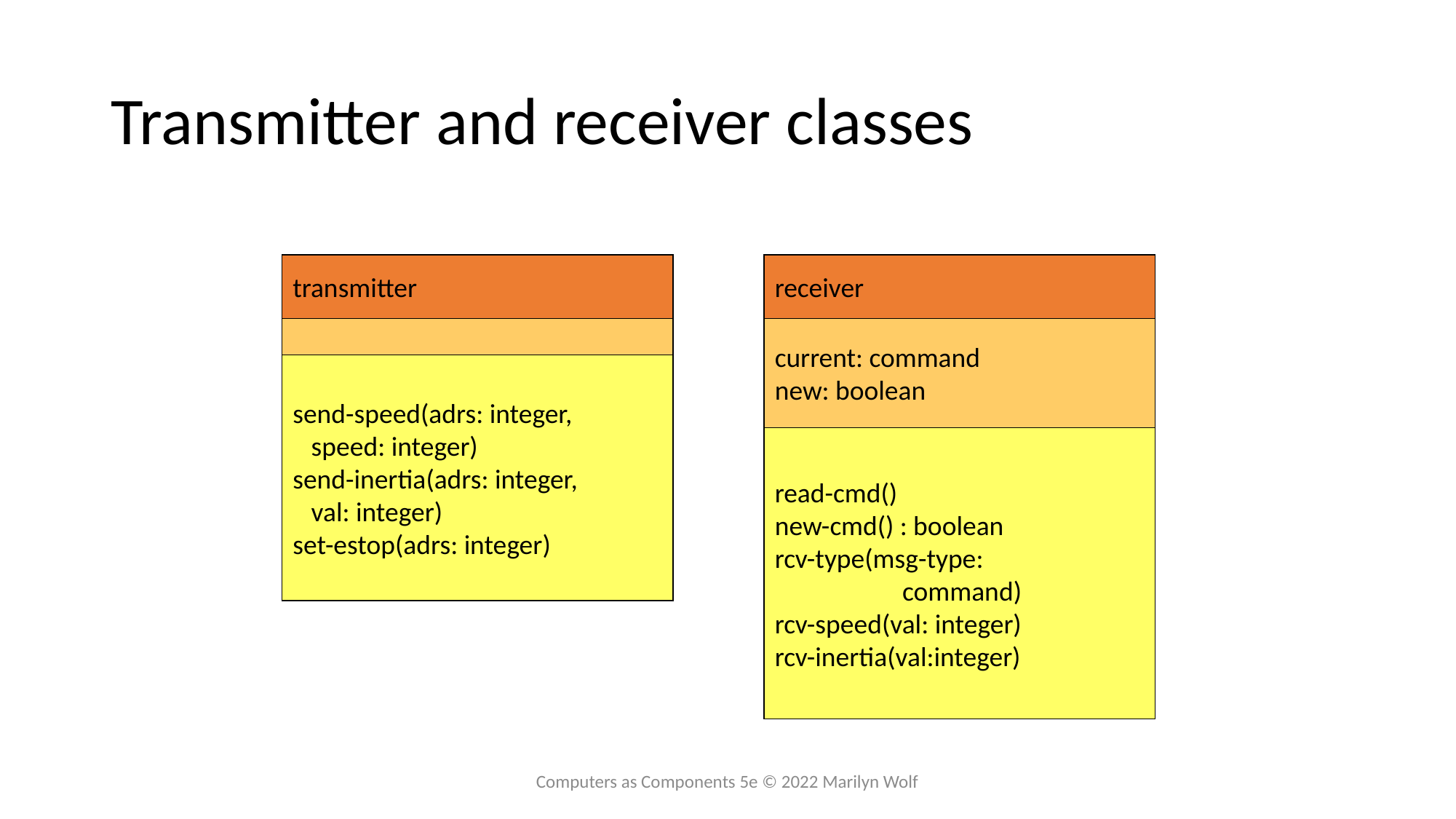

# Transmitter and receiver classes
transmitter
receiver

current: command
new: boolean
send-speed(adrs: integer,
   speed: integer)
send-inertia(adrs: integer,
   val: integer)
set-estop(adrs: integer)
read-cmd()
new-cmd() : boolean
rcv-type(msg-type:
	   command)
rcv-speed(val: integer)
rcv-inertia(val:integer)
Computers as Components 5e © 2022 Marilyn Wolf